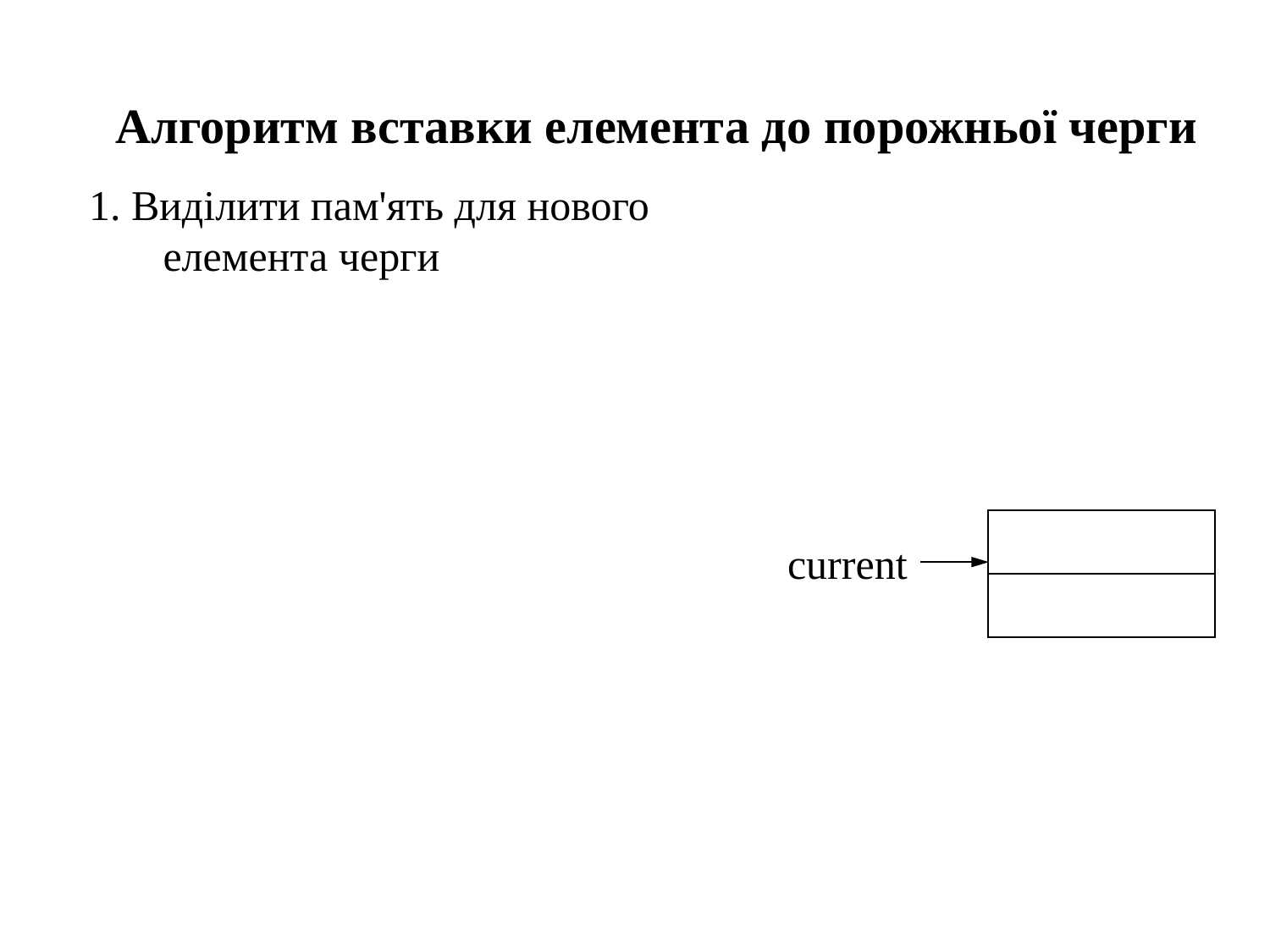

Алгоритм вставки елемента до порожньої черги
1. Виділити пам'ять для нового елемента черги

current